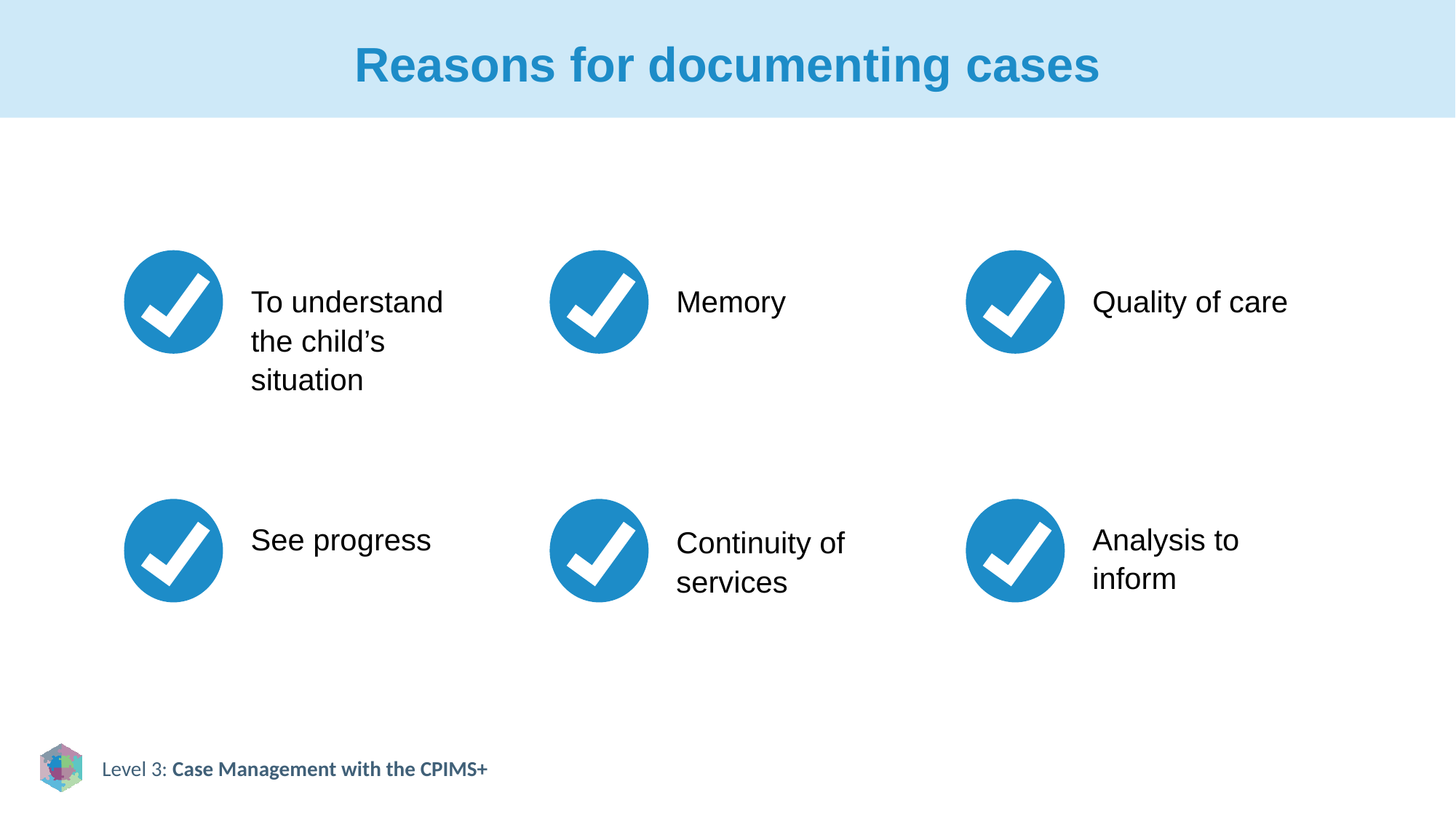

# Reasons for documenting cases

To understand the child’s situation
Memory
Quality of care

See progress
Analysis to inform
Continuity of services